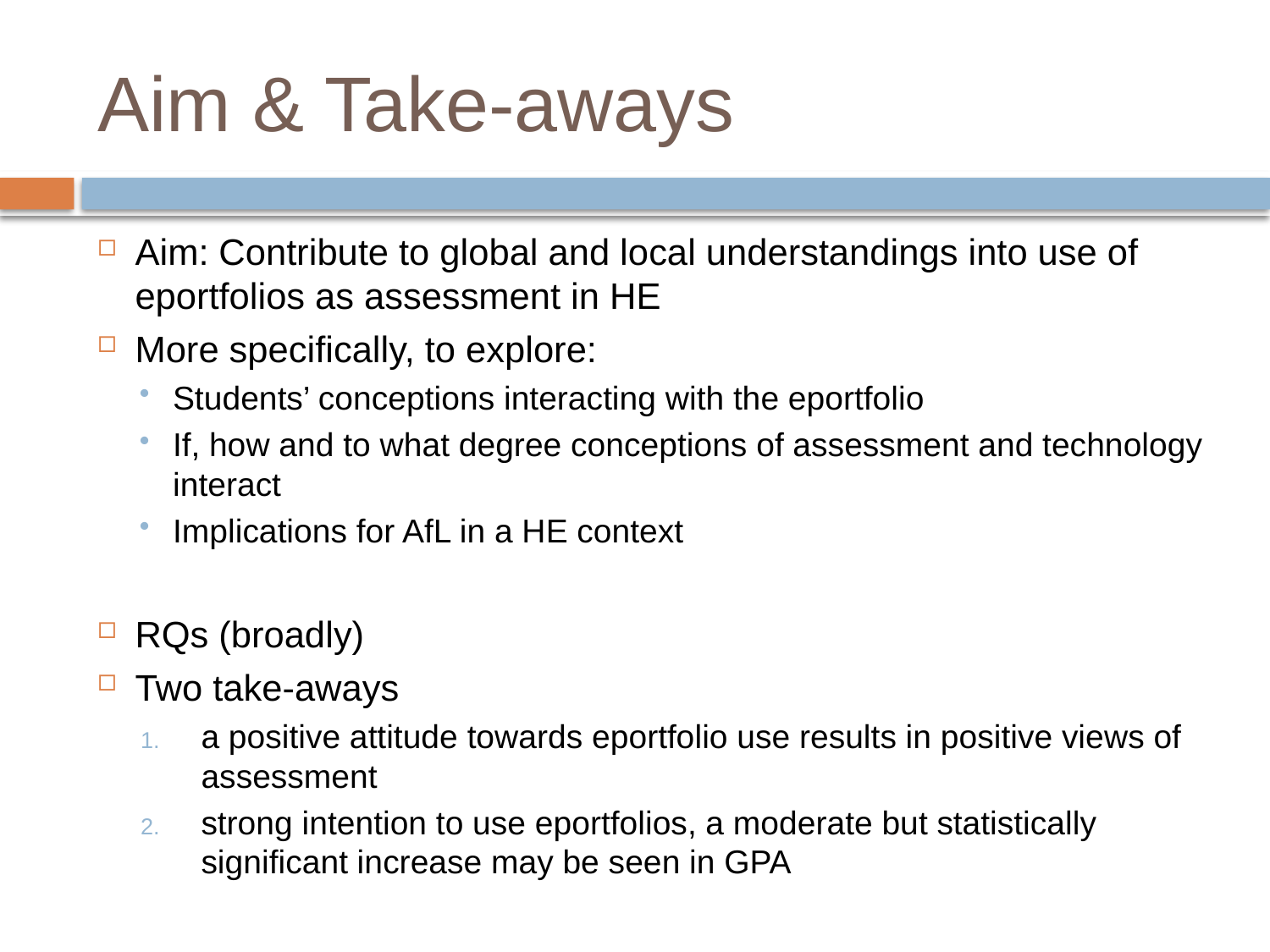

# Aim & Take-aways
Aim: Contribute to global and local understandings into use of eportfolios as assessment in HE
More specifically, to explore:
Students’ conceptions interacting with the eportfolio
If, how and to what degree conceptions of assessment and technology interact
Implications for AfL in a HE context

RQs (broadly)
Two take-aways
a positive attitude towards eportfolio use results in positive views of assessment
strong intention to use eportfolios, a moderate but statistically significant increase may be seen in GPA